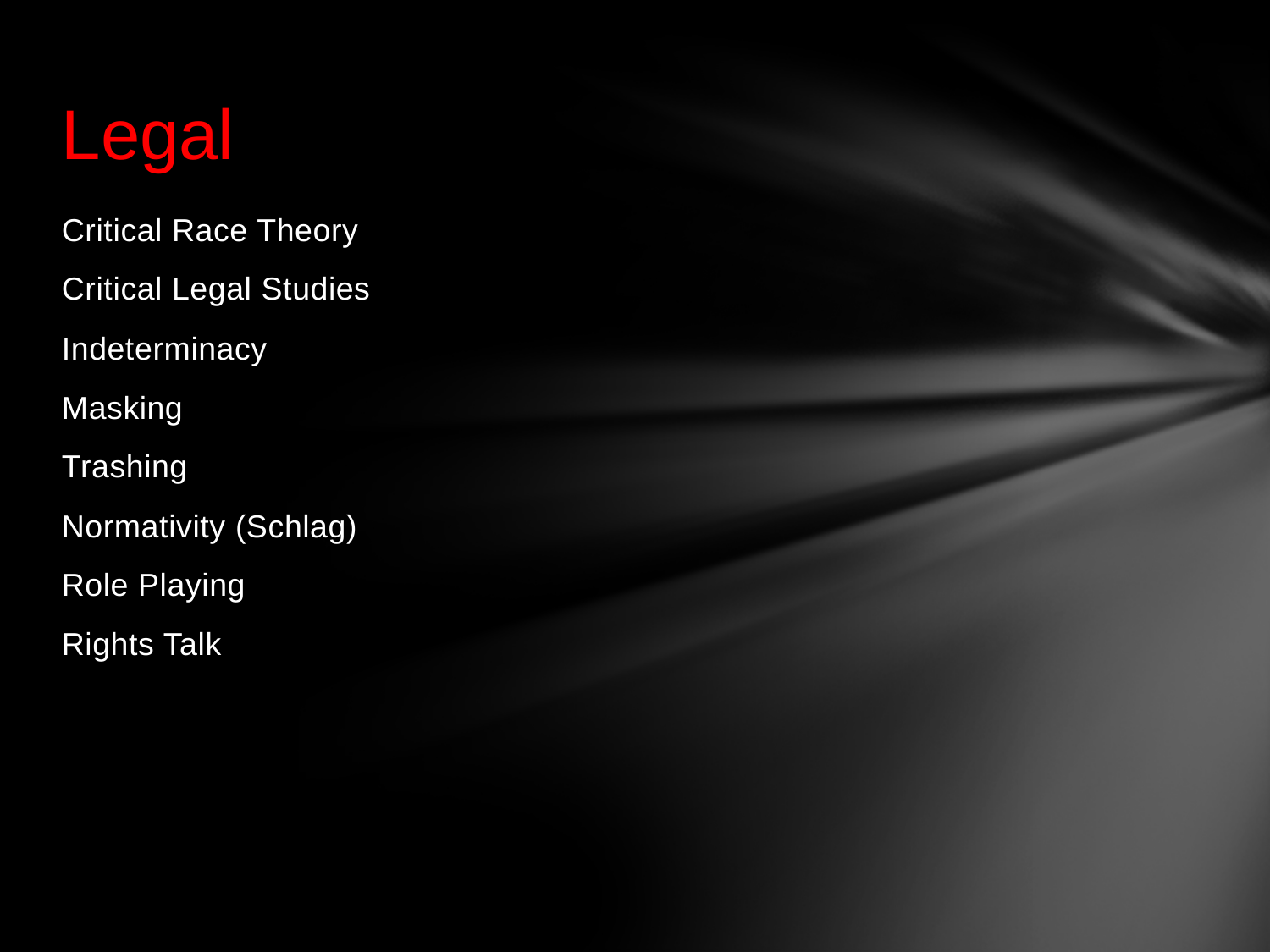

# Legal
Critical Race Theory
Critical Legal Studies
Indeterminacy
Masking
Trashing
Normativity (Schlag)
Role Playing
Rights Talk